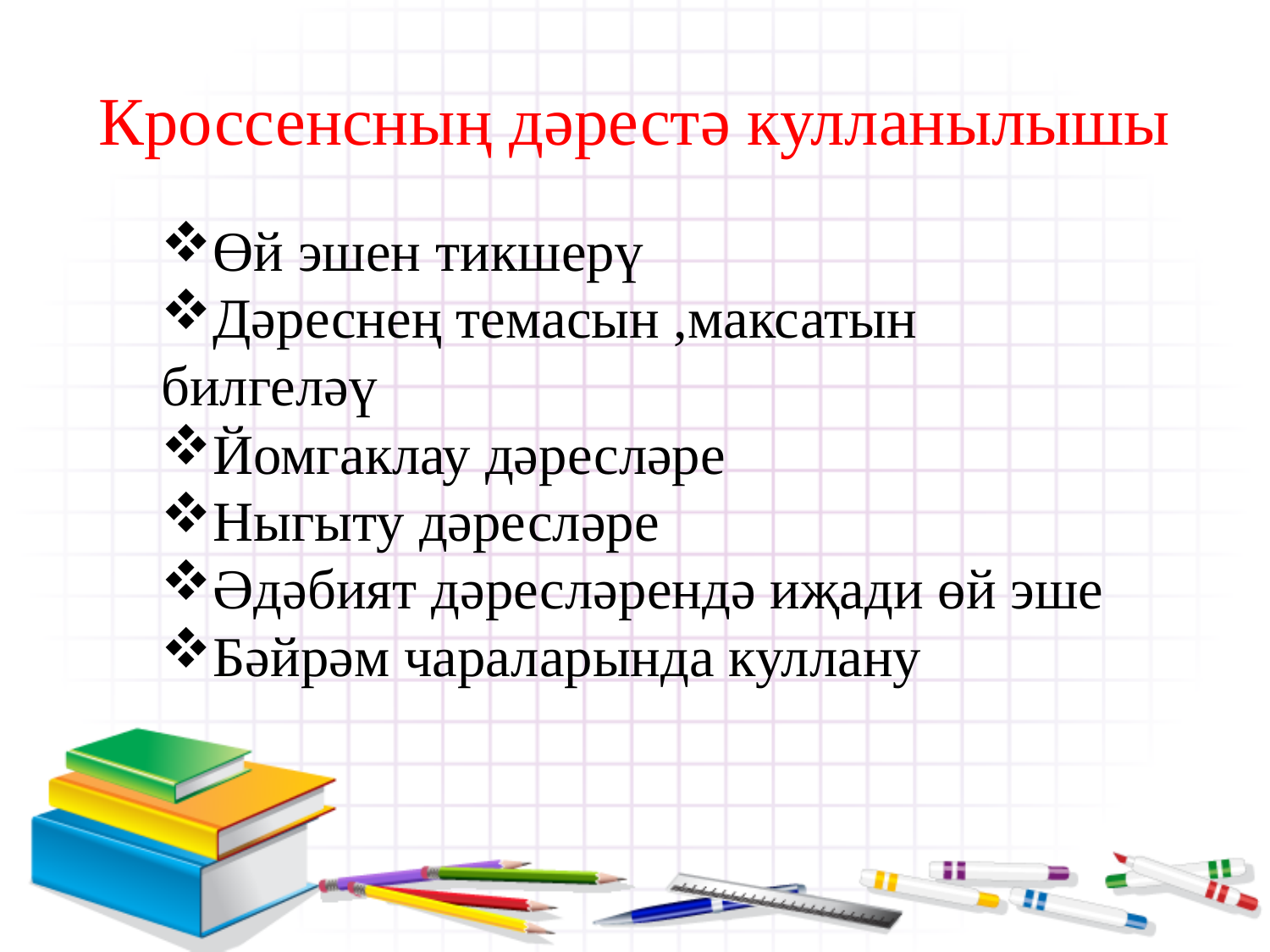

# Кроссенсның дәрестә кулланылышы
Өй эшен тикшерү
Дәреснең темасын ,максатын билгеләү
Йомгаклау дәресләре
Ныгыту дәресләре
Әдәбият дәресләрендә иҗади өй эше
Бәйрәм чараларында куллану